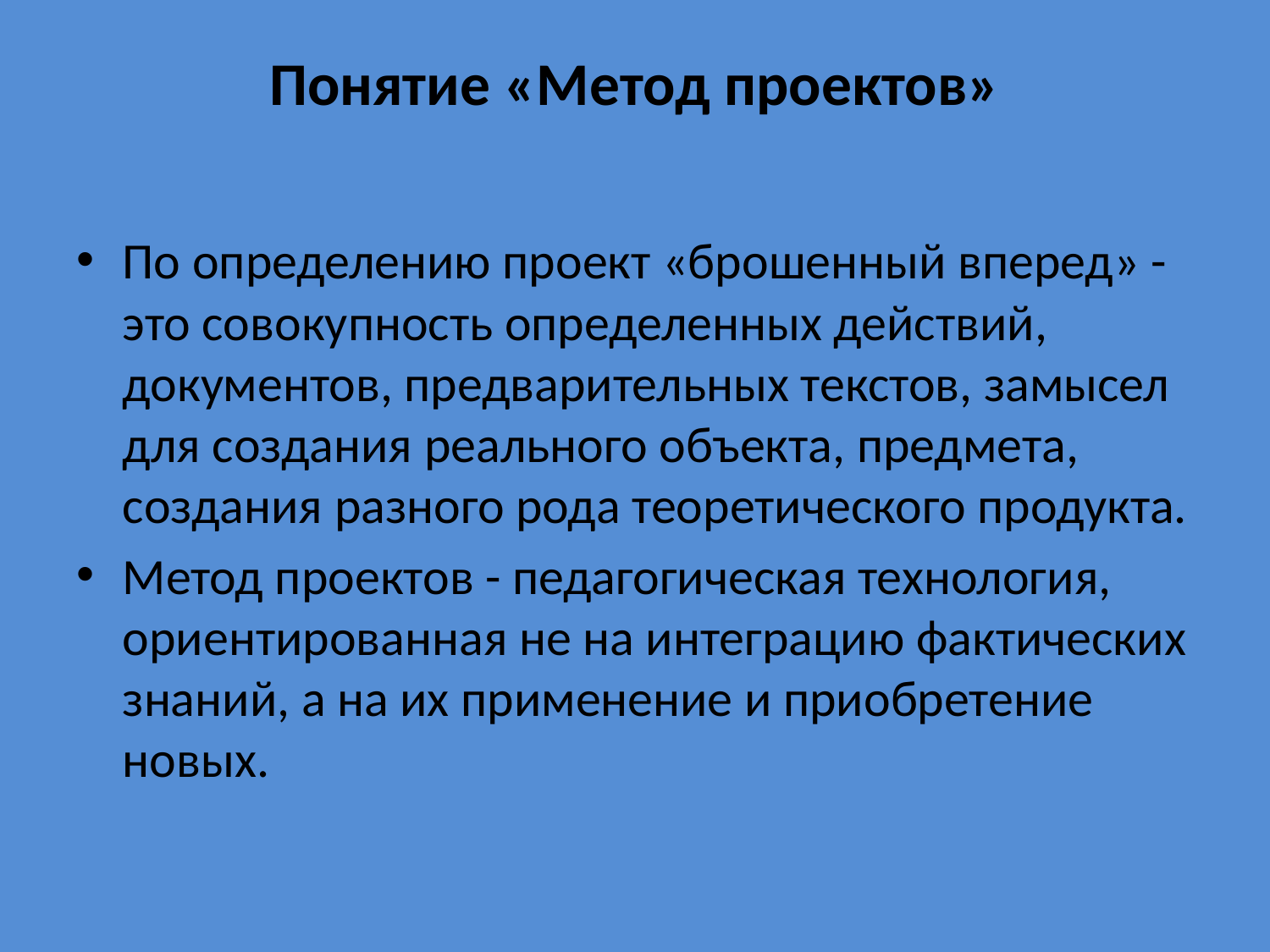

# Понятие «Метод проектов»
По определению проект «брошенный вперед» - это совокупность определенных действий, документов, предварительных текстов, замысел для создания реального объекта, предмета, создания разного рода теоретического продукта.
Метод проектов - педагогическая технология, ориентированная не на интеграцию фактических знаний, а на их применение и приобретение новых.